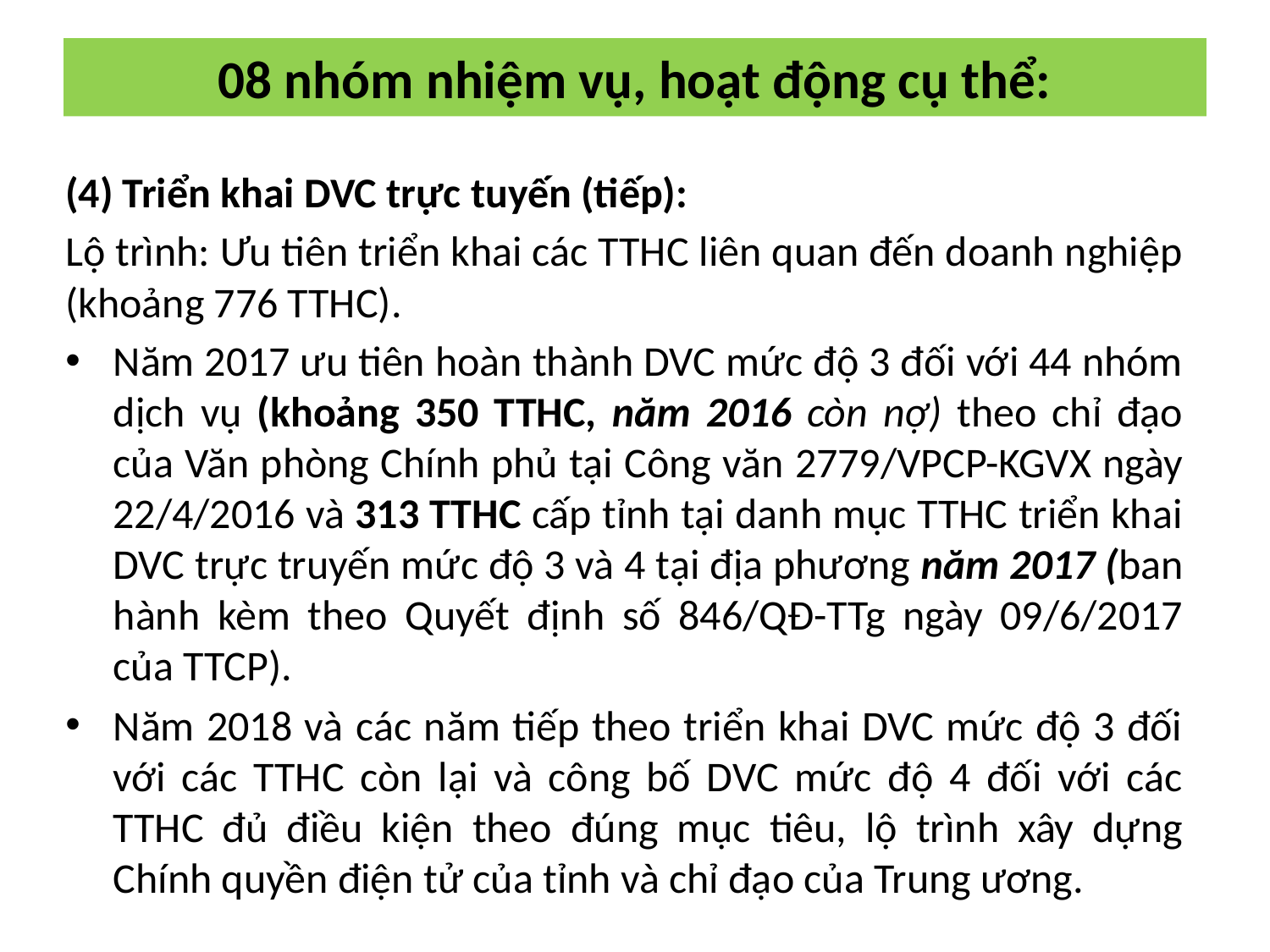

# 08 nhóm nhiệm vụ, hoạt động cụ thể:
(4) Triển khai DVC trực tuyến (tiếp):
Lộ trình: Ưu tiên triển khai các TTHC liên quan đến doanh nghiệp (khoảng 776 TTHC).
Năm 2017 ưu tiên hoàn thành DVC mức độ 3 đối với 44 nhóm dịch vụ (khoảng 350 TTHC, năm 2016 còn nợ) theo chỉ đạo của Văn phòng Chính phủ tại Công văn 2779/VPCP-KGVX ngày 22/4/2016 và 313 TTHC cấp tỉnh tại danh mục TTHC triển khai DVC trực truyến mức độ 3 và 4 tại địa phương năm 2017 (ban hành kèm theo Quyết định số 846/QĐ-TTg ngày 09/6/2017 của TTCP).
Năm 2018 và các năm tiếp theo triển khai DVC mức độ 3 đối với các TTHC còn lại và công bố DVC mức độ 4 đối với các TTHC đủ điều kiện theo đúng mục tiêu, lộ trình xây dựng Chính quyền điện tử của tỉnh và chỉ đạo của Trung ương.